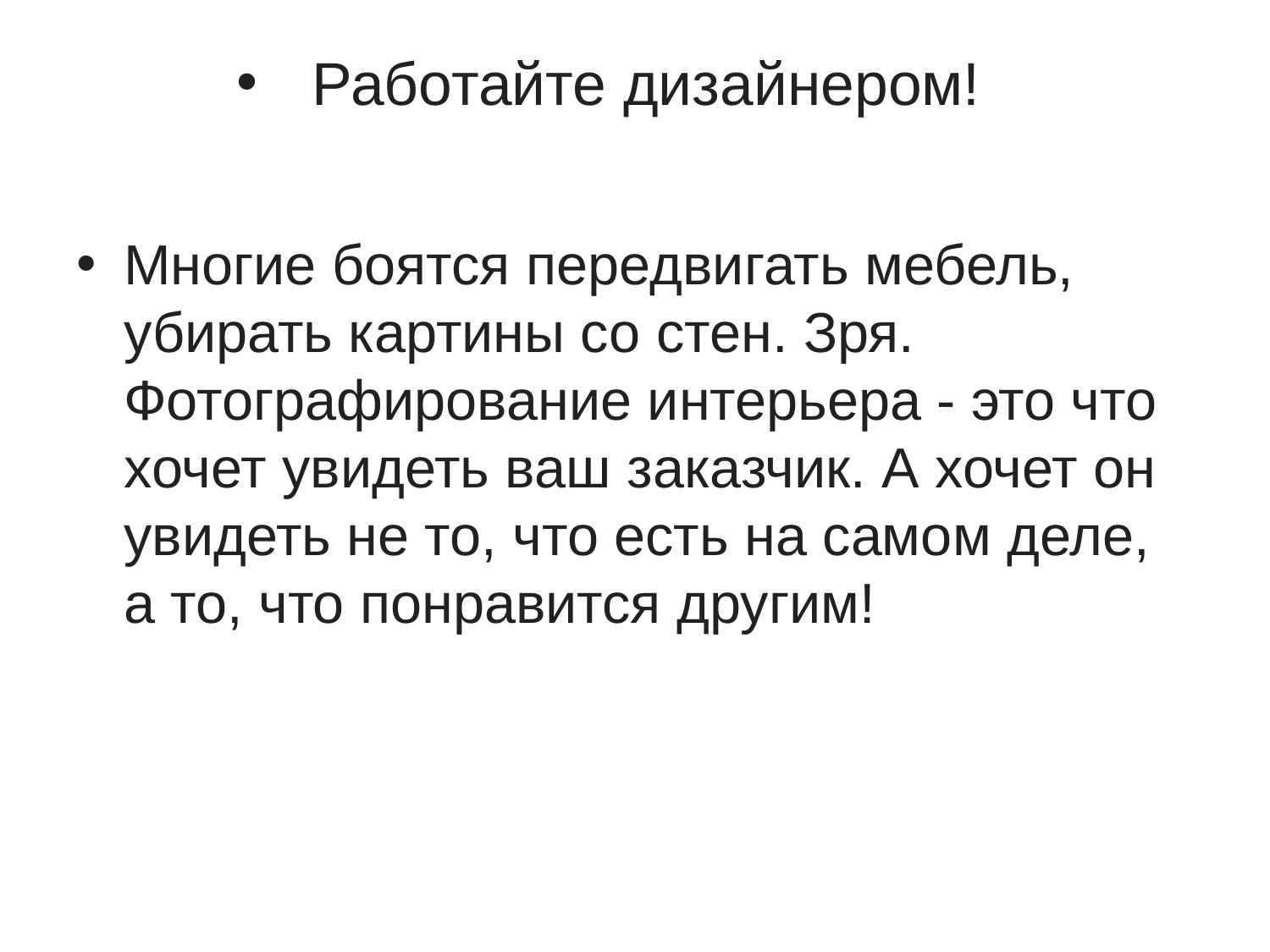

# Работайте дизайнером!
Многие боятся передвигать мебель, убирать картины со стен. Зря. Фотографирование интерьера - это что хочет увидеть ваш заказчик. А хочет он увидеть не то, что есть на самом деле, а то, что понравится другим!